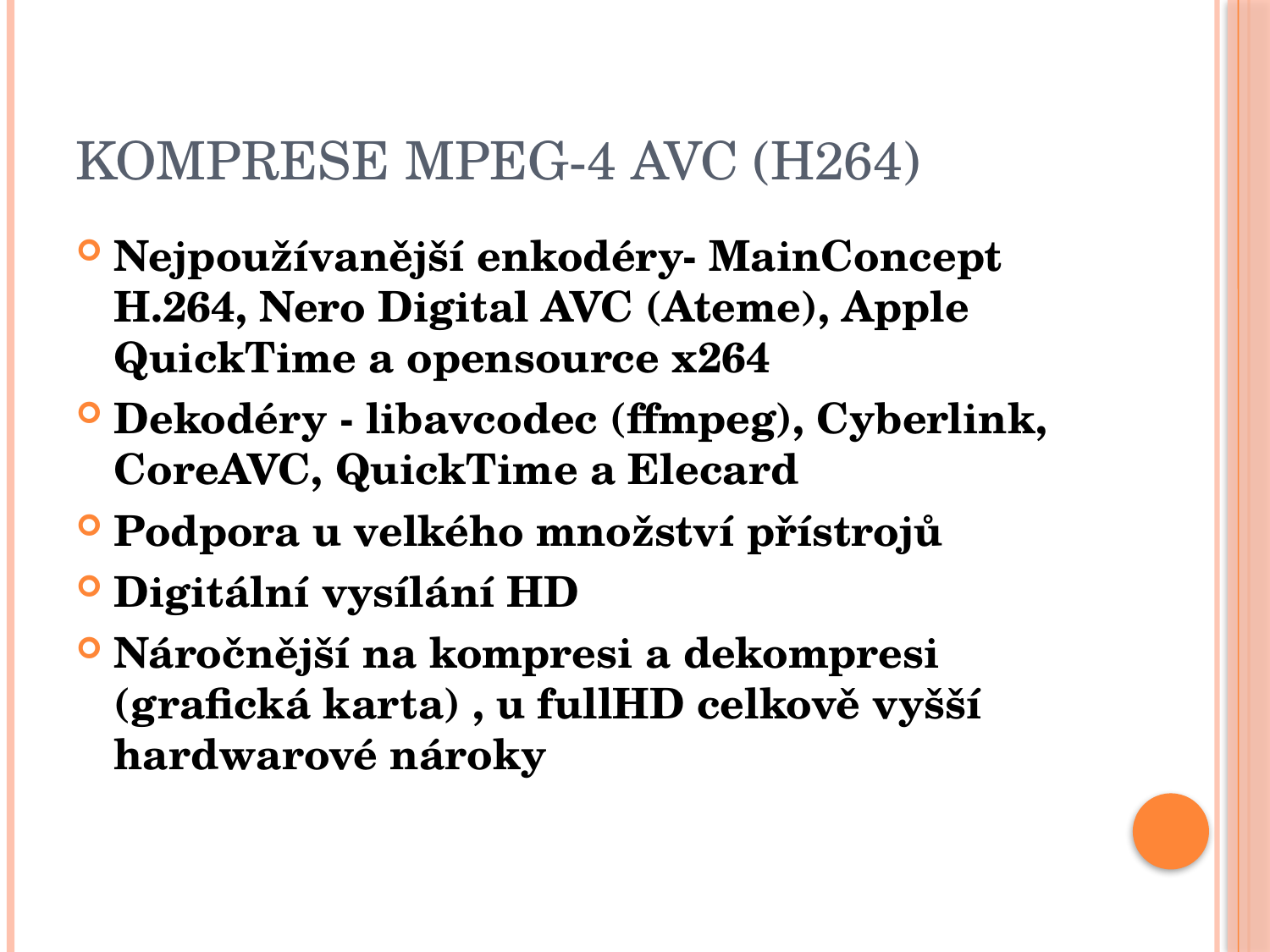

# Komprese MPEG-4 AVC (H264)
Nejpoužívanější enkodéry- MainConcept H.264, Nero Digital AVC (Ateme), Apple QuickTime a opensource x264
Dekodéry - libavcodec (ffmpeg), Cyberlink, CoreAVC, QuickTime a Elecard
Podpora u velkého množství přístrojů
Digitální vysílání HD
Náročnější na kompresi a dekompresi (grafická karta) , u fullHD celkově vyšší hardwarové nároky